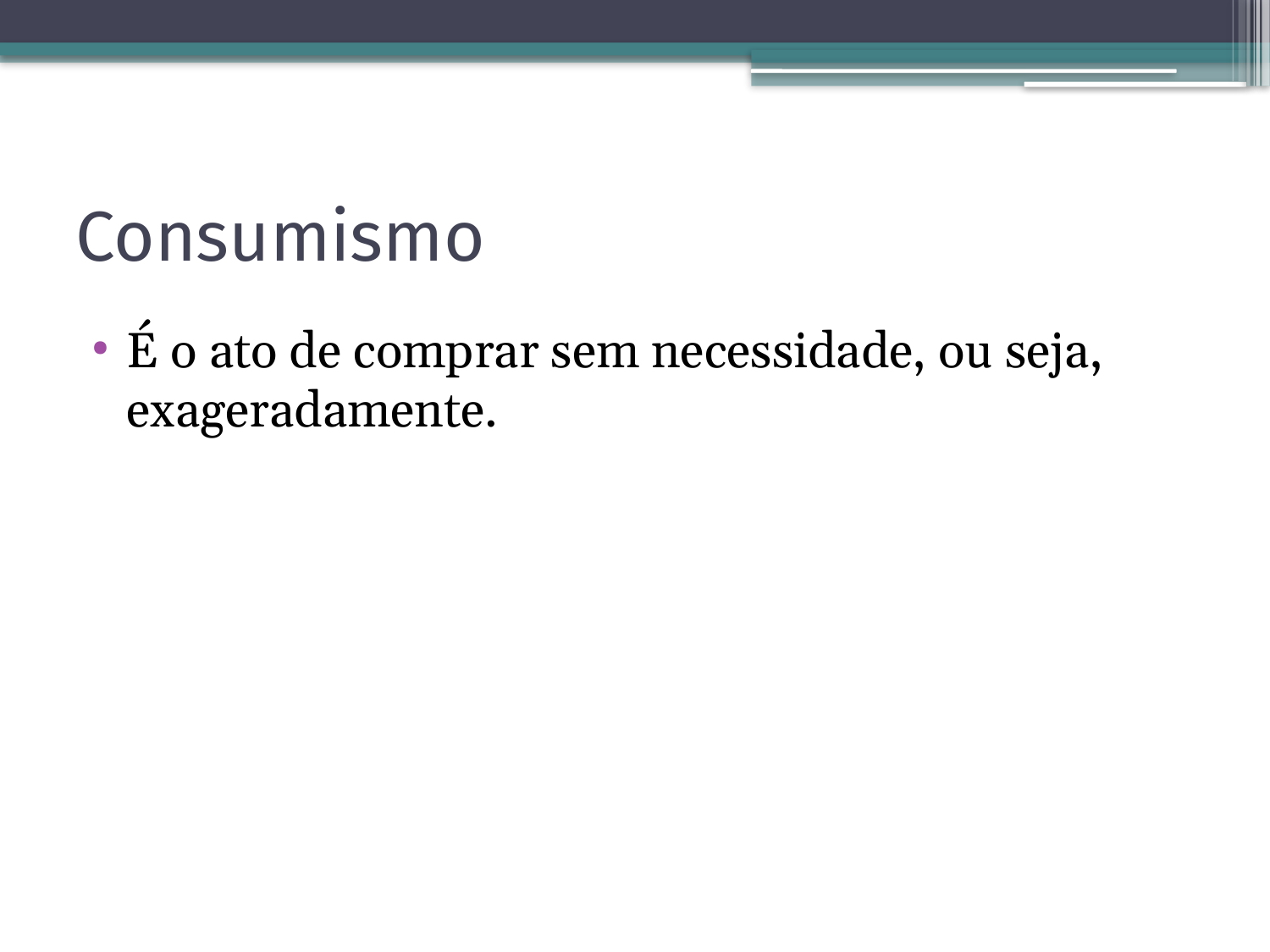

# Consumismo
É o ato de comprar sem necessidade, ou seja, exageradamente.